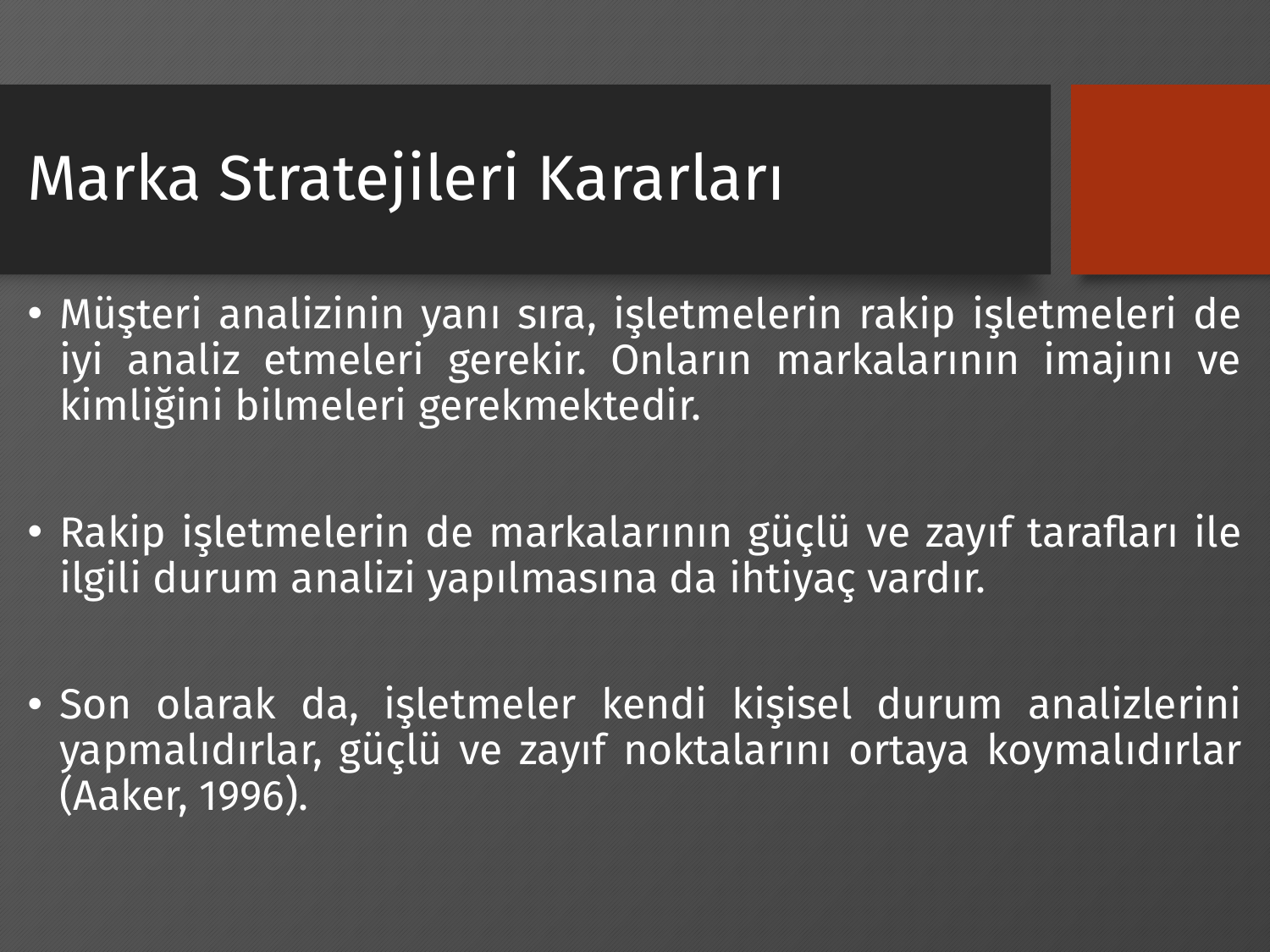

# Marka Stratejileri Kararları
Müşteri analizinin yanı sıra, işletmelerin rakip işletmeleri de iyi analiz etmeleri gerekir. Onların markalarının imajını ve kimliğini bilmeleri gerekmektedir.

Rakip işletmelerin de markalarının güçlü ve zayıf tarafları ile ilgili durum analizi yapılmasına da ihtiyaç vardır.

Son olarak da, işletmeler kendi kişisel durum analizlerini yapmalıdırlar, güçlü ve zayıf noktalarını ortaya koymalıdırlar (Aaker, 1996).